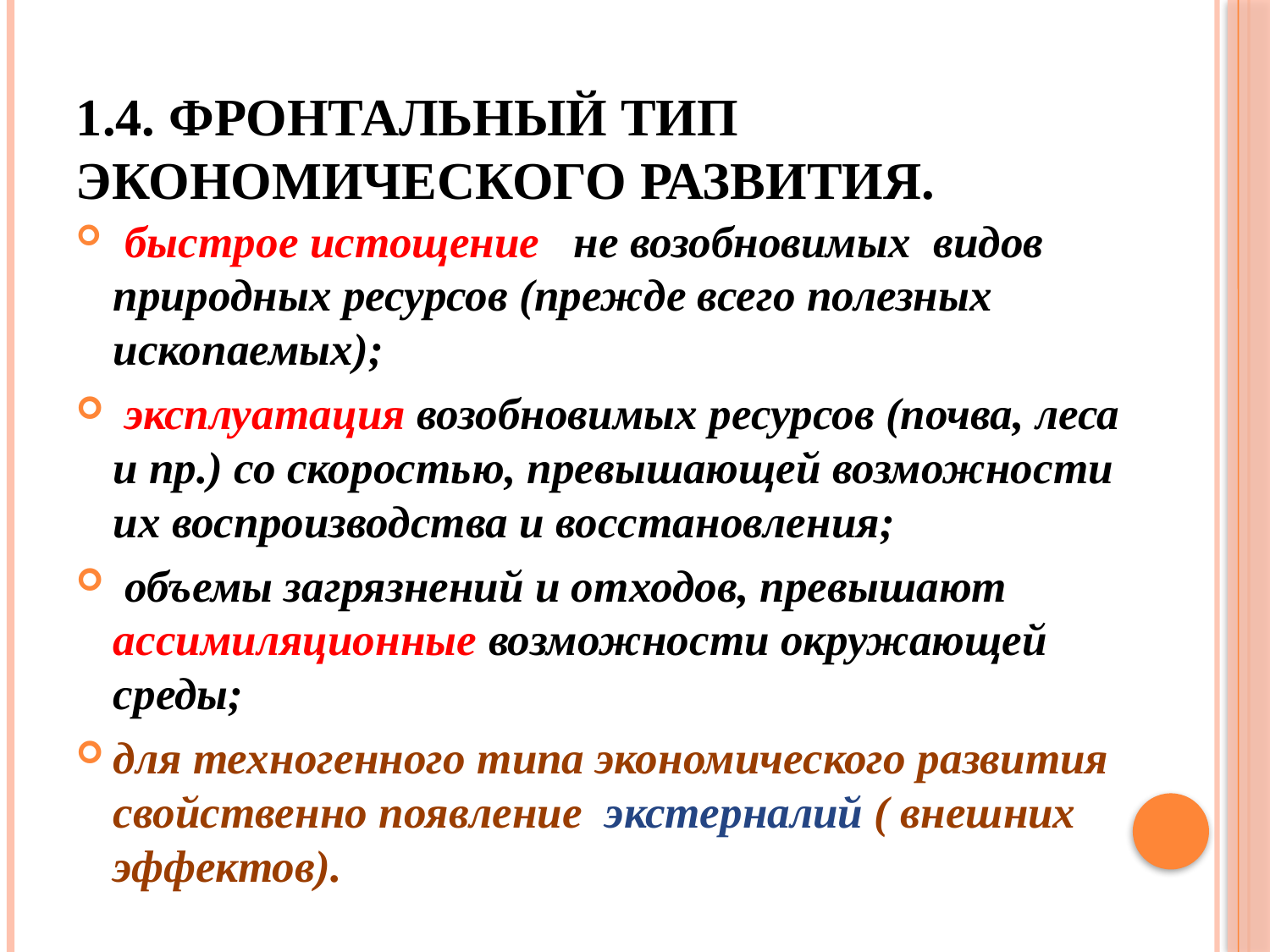

# 1.4. Фронтальный тип экономического развития.
 быстрое истощение   не возобновимых  видов природных ресурсов (прежде всего полезных ископаемых);
 эксплуатация возобновимых ресурсов (почва, леса и пр.) со скоростью, превышающей возможности их воспроизводства и восстановления;
 объемы загрязнений и отходов, превышают  ассимиляционные возможности окружающей среды;
для техногенного типа экономического развития свойственно появление  экстерналий ( внешних эффектов).